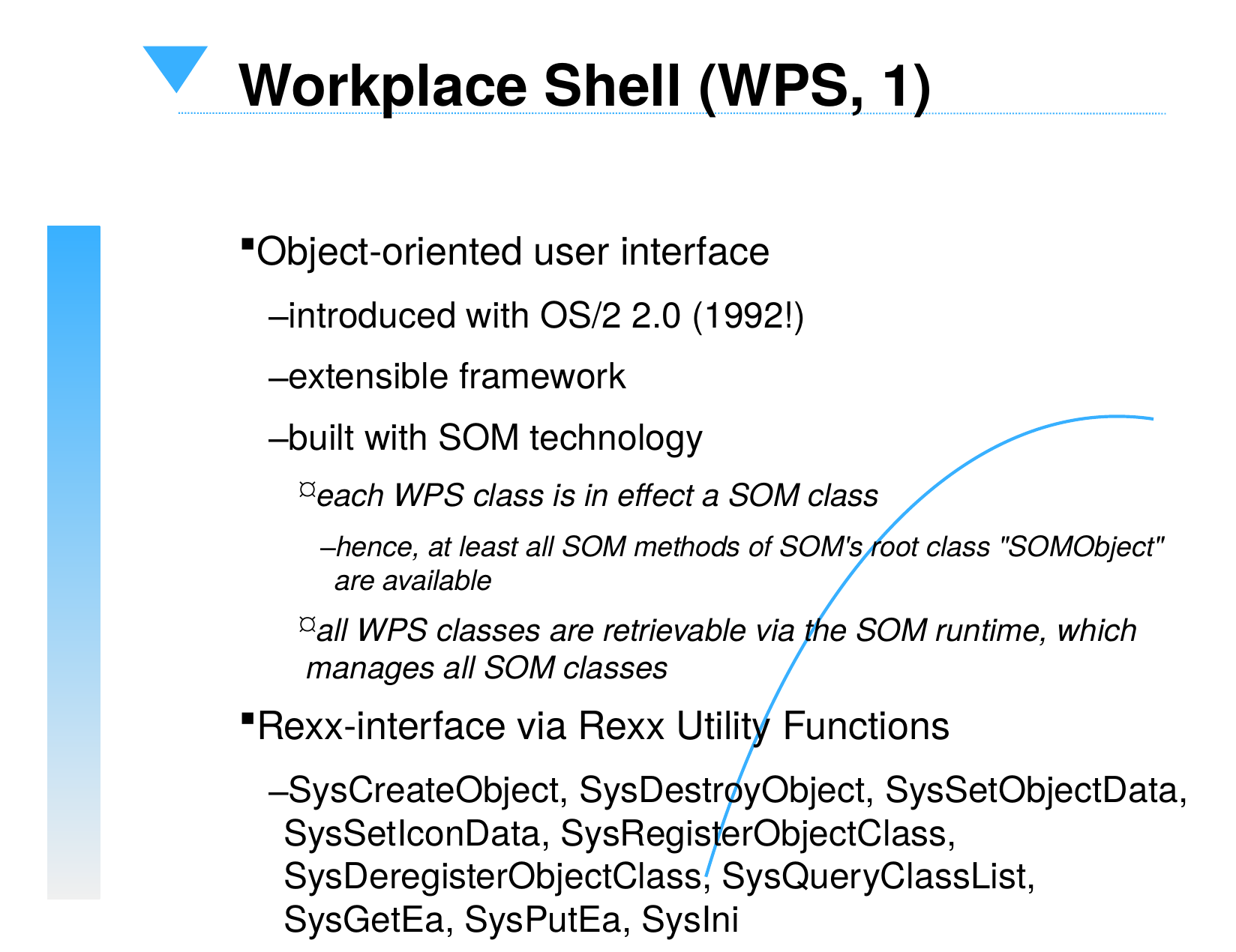

Workplace Shell (WPS, 1)

Object-oriented user interface
introduced with OS/2 2.0 (1992!)
extensible framework
built with SOM technology
each WPS class is in effect a SOM class
hence, at least all SOM methods of SOM's root class "SOMObject" are available
all WPS classes are retrievable via the SOM runtime, which manages all SOM classes
Rexx-interface via Rexx Utility Functions
SysCreateObject, SysDestroyObject, SysSetObjectData, SysSetIconData, SysRegisterObjectClass, SysDeregisterObjectClass, SysQueryClassList, SysGetEa, SysPutEa, SysIni